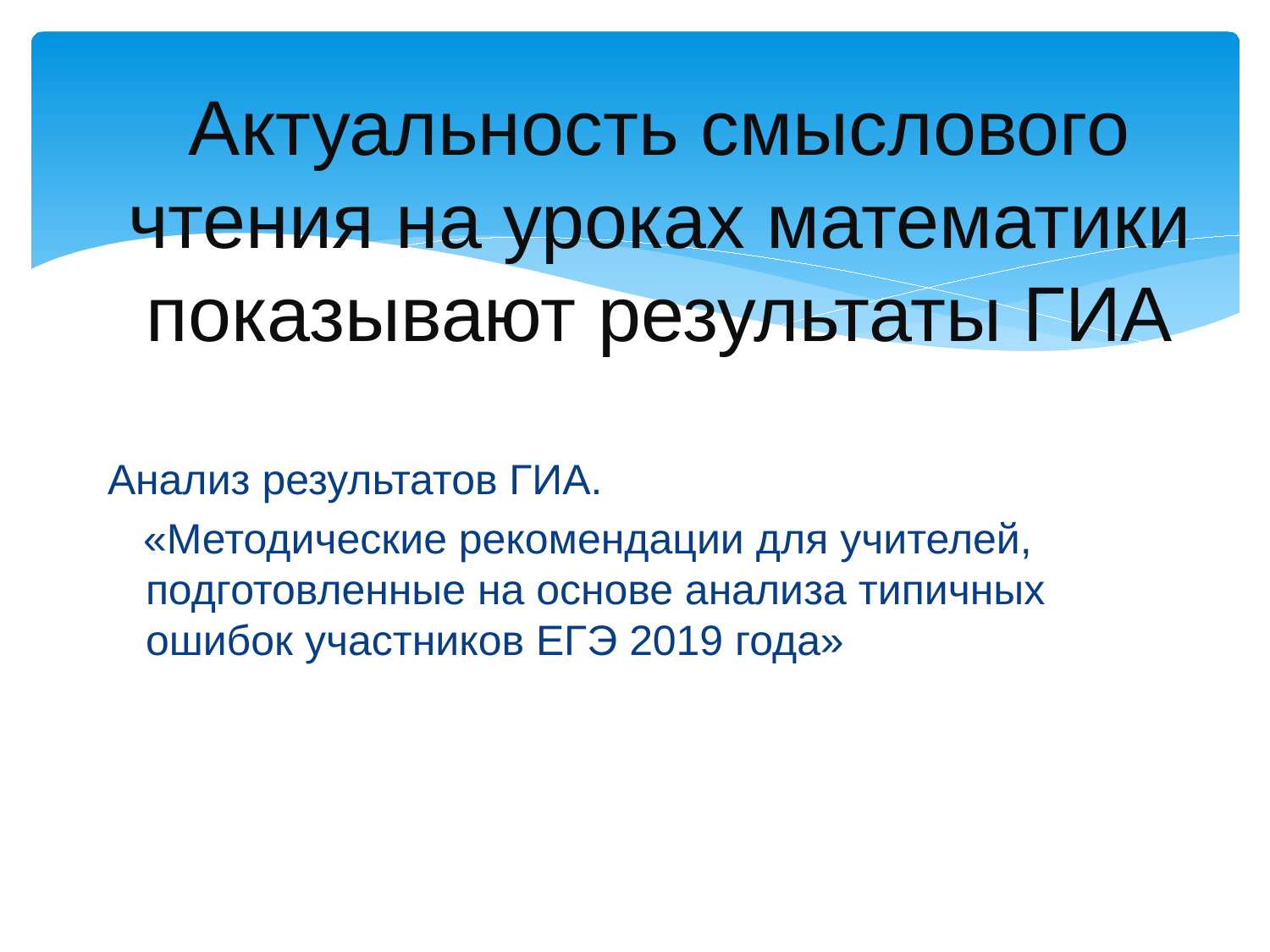

# Актуальность смыслового чтения на уроках математики показывают результаты ГИА
Анализ результатов ГИА.
   «Методические рекомендации для учителей, подготовленные на основе анализа типичных ошибок участников ЕГЭ 2019 года»